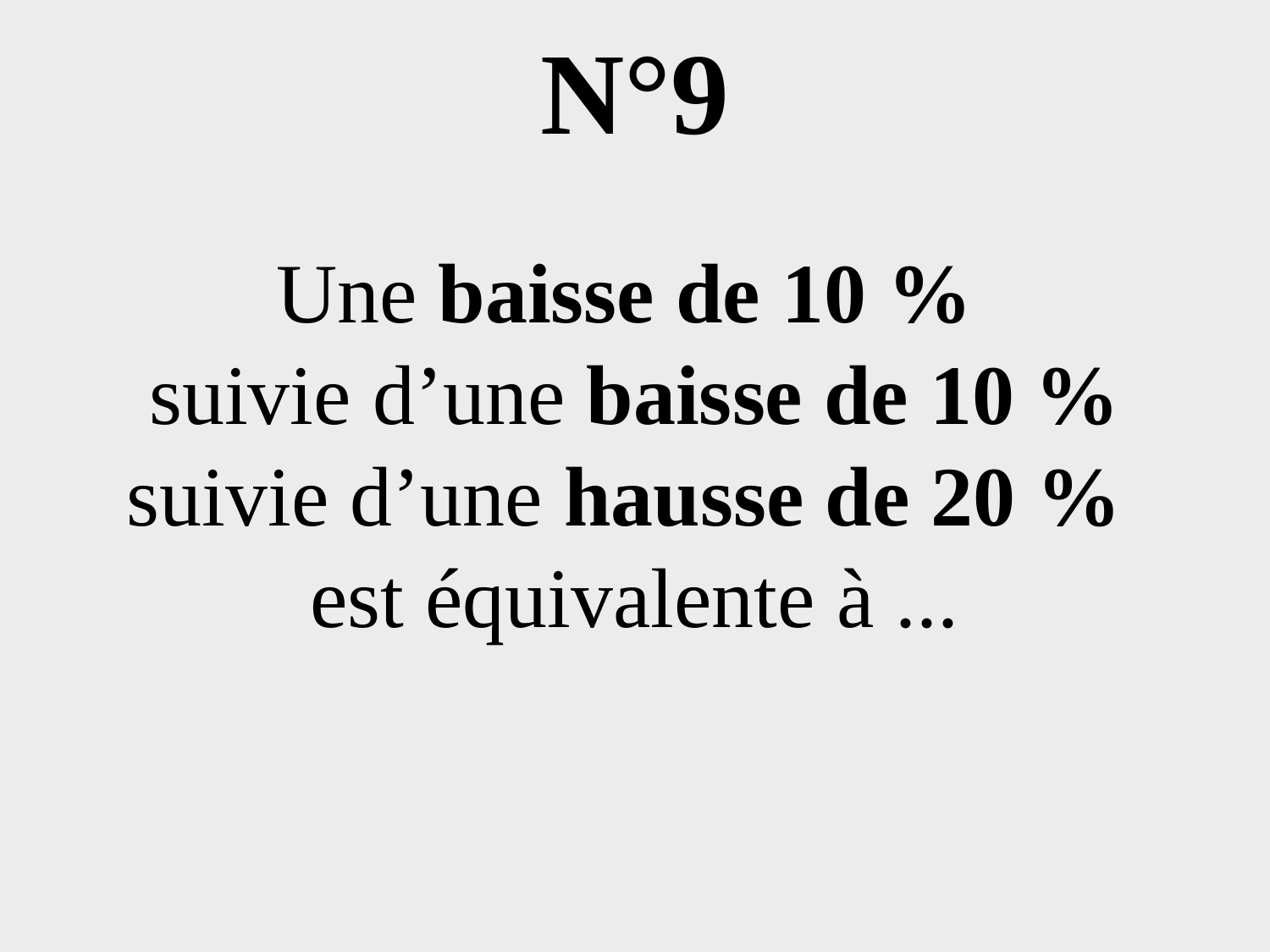

# N°9
Une baisse de 10 %
suivie d’une baisse de 10 %
suivie d’une hausse de 20 %
est équivalente à ...